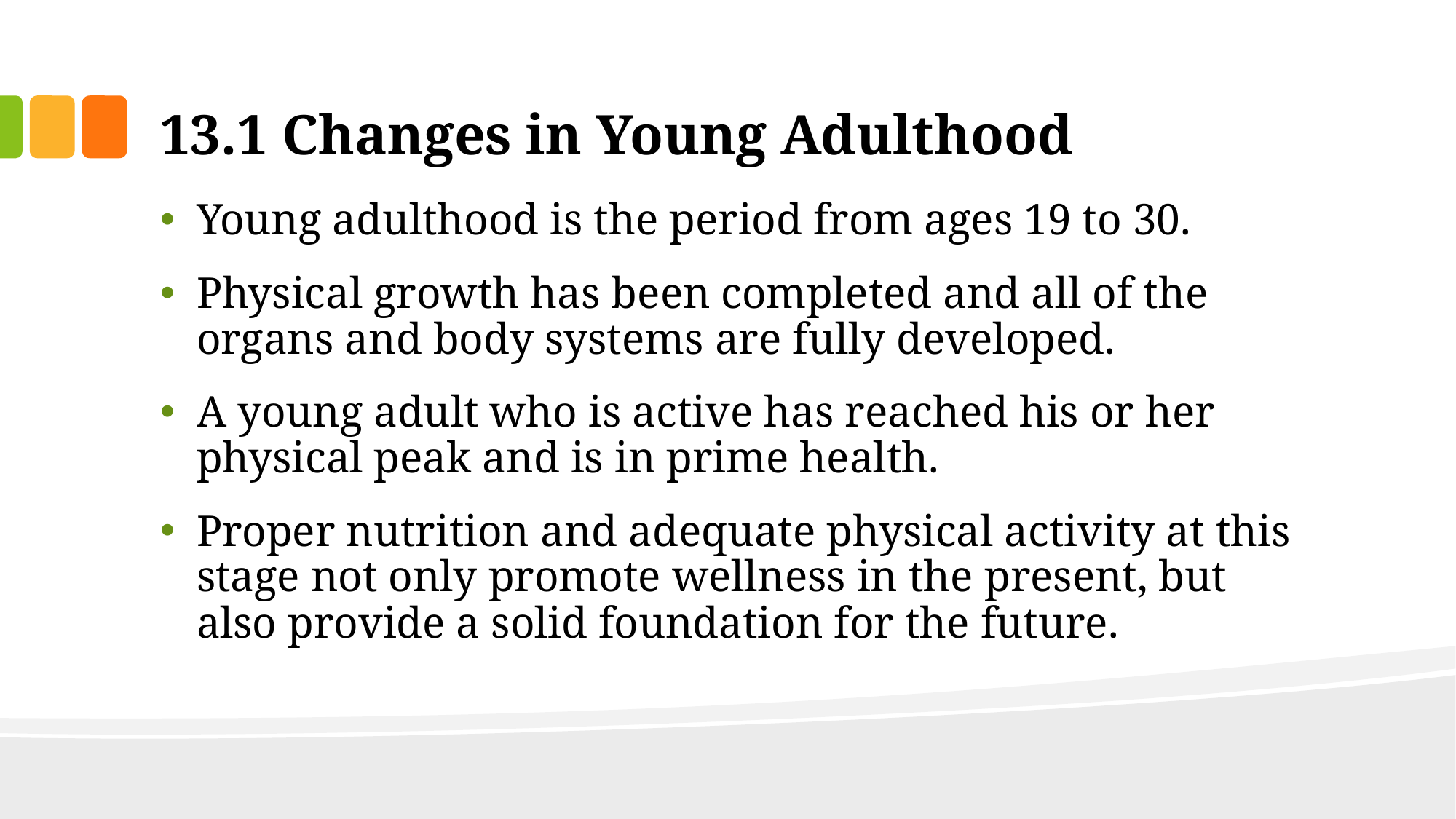

# 13.1 Changes in Young Adulthood
Young adulthood is the period from ages 19 to 30.
Physical growth has been completed and all of the organs and body systems are fully developed.
A young adult who is active has reached his or her physical peak and is in prime health.
Proper nutrition and adequate physical activity at this stage not only promote wellness in the present, but also provide a solid foundation for the future.